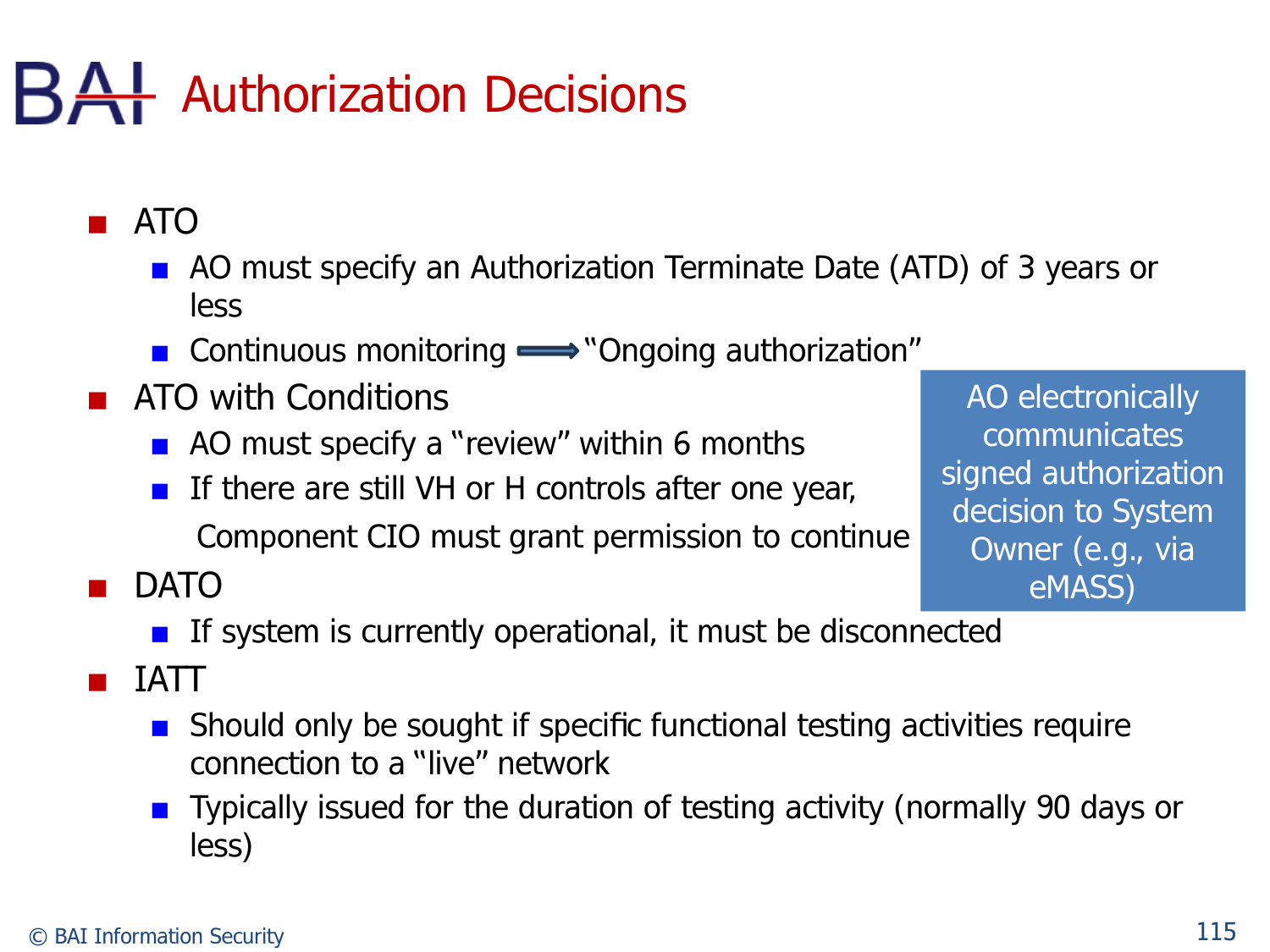

# Authorization Decisions
ATO
AO must specify an Authorization Terminate Date (ATD) of 3 years or less
Continuous monitoring        “Ongoing authorization”
ATO with Conditions
AO must specify a “review” within 6 months
If there are still VH or H controls after one year,
          Component CIO must grant permission to continue
DATO
If system is currently operational, it must be disconnected
IATT
Should only be sought if specific functional testing activities require connection to a “live” network
Typically issued for the duration of testing activity (normally 90 days or less)

AO electronically communicates signed authorization decision to System Owner (e.g., via eMASS)